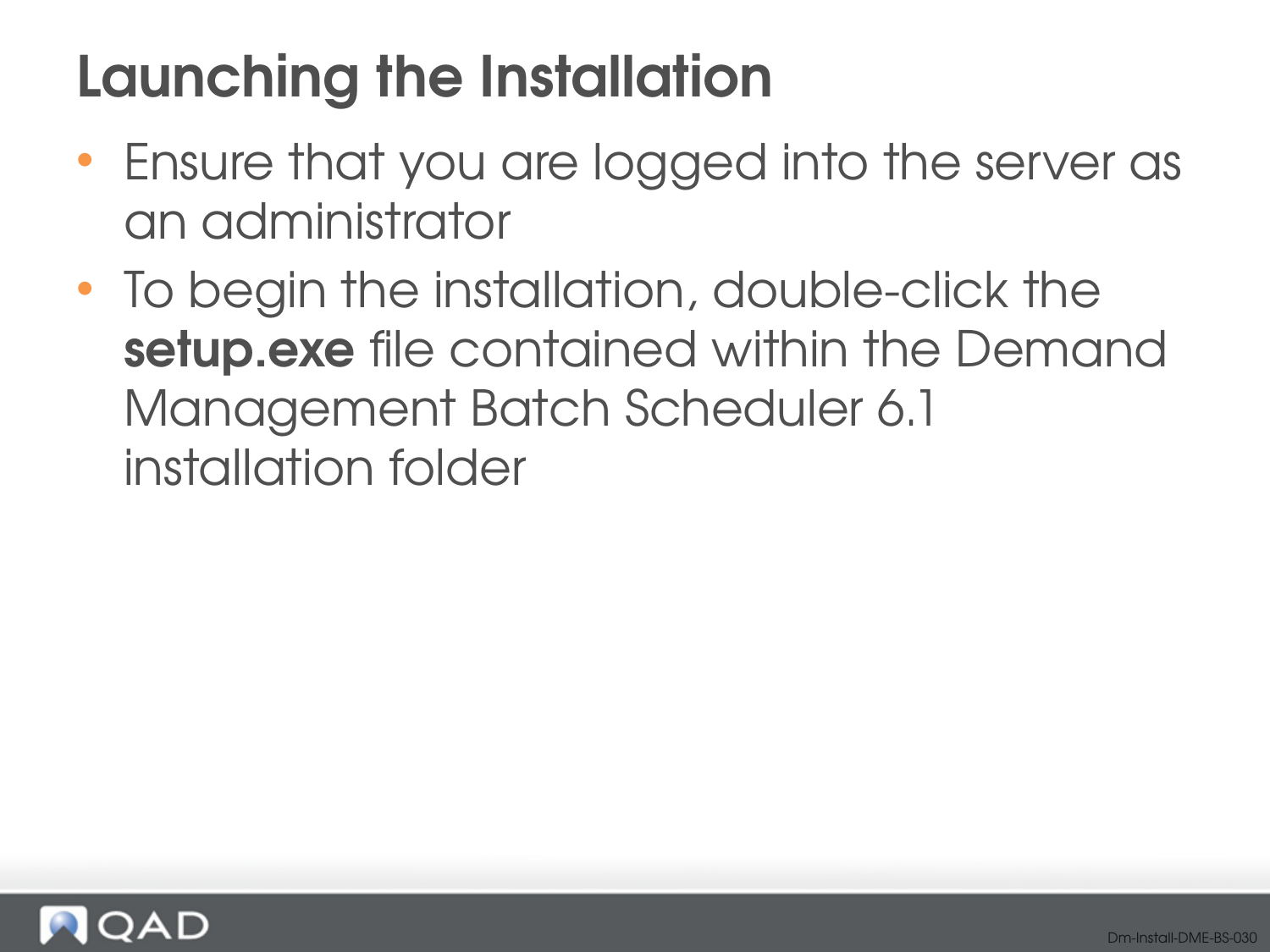

# Launching the Installation
Ensure that you are logged into the server as an administrator
To begin the installation, double-click the setup.exe file contained within the Demand Management Batch Scheduler 6.1 installation folder
Dm-Install-DME-BS-030